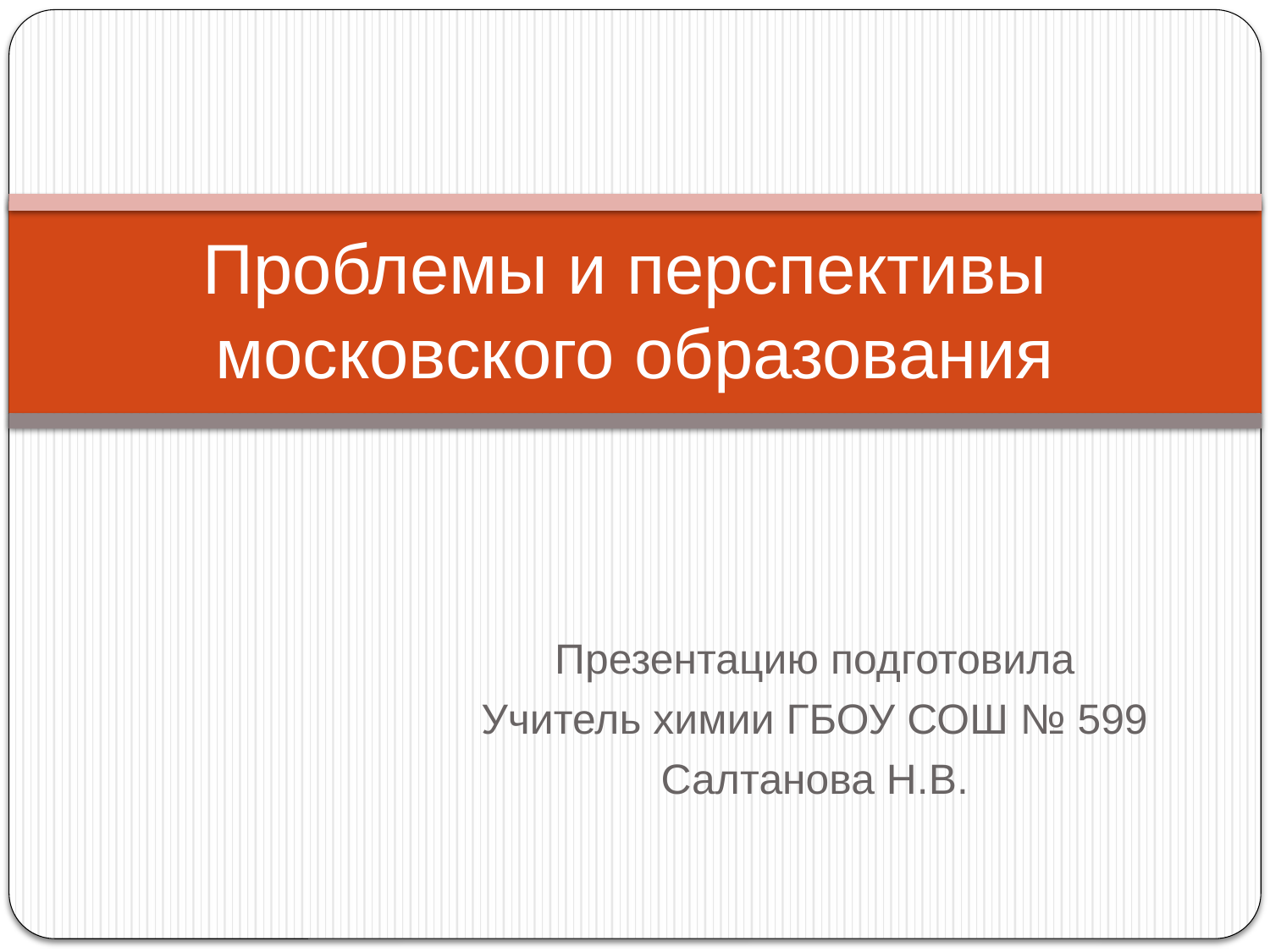

# Проблемы и перспективы московского образования
Презентацию подготовила
Учитель химии ГБОУ СОШ № 599
Салтанова Н.В.